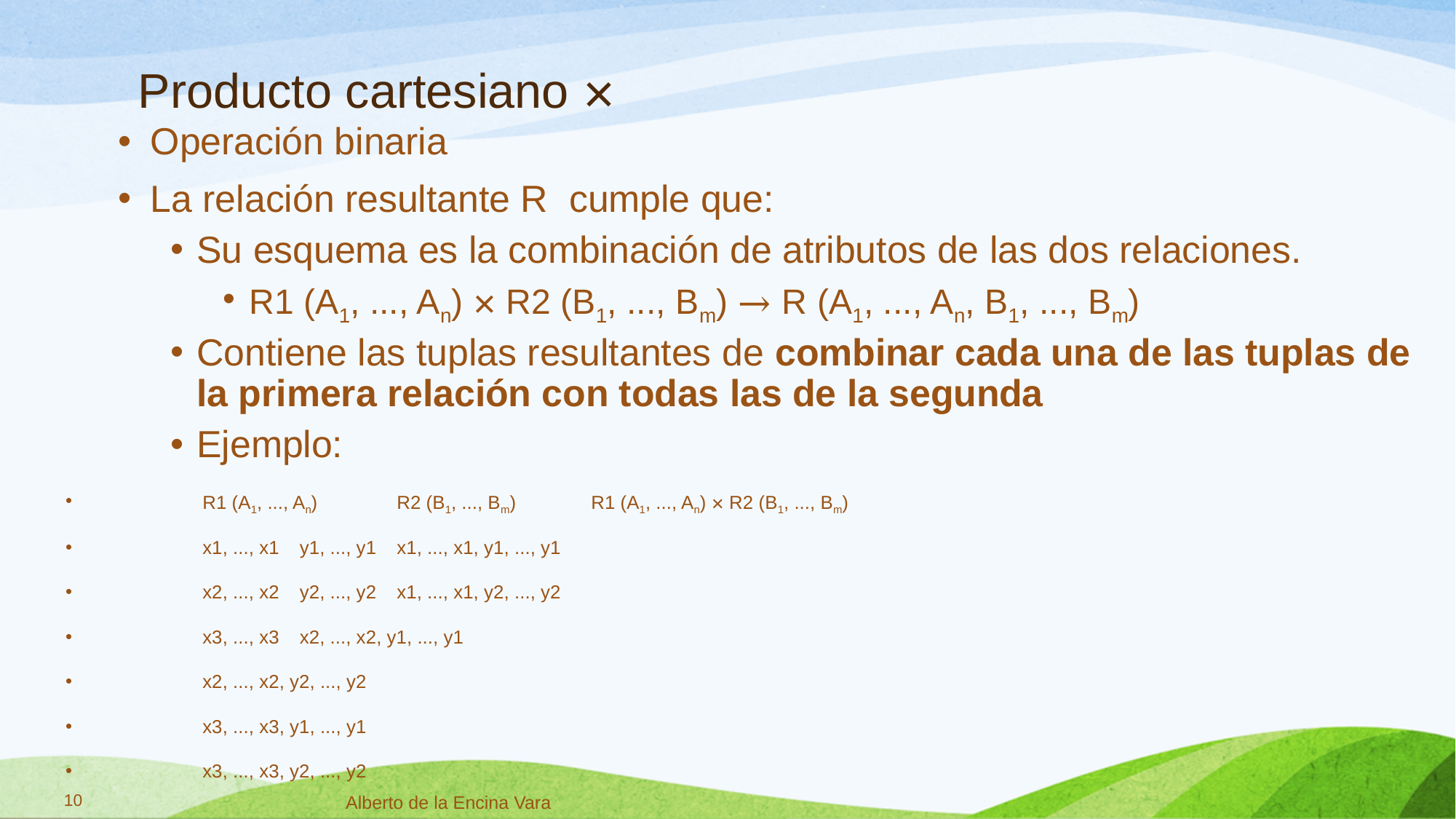

# Producto cartesiano ×
Operación binaria
La relación resultante R  cumple que:
Su esquema es la combinación de atributos de las dos relaciones.
R1 (A1, ..., An) × R2 (B1, ..., Bm) → R (A1, ..., An, B1, ..., Bm)
Contiene las tuplas resultantes de combinar cada una de las tuplas de la primera relación con todas las de la segunda
Ejemplo:
	R1 (A1, ..., An)		R2 (B1, ..., Bm) 		R1 (A1, ..., An) × R2 (B1, ..., Bm)
	x1, ..., x1		y1, ..., y1		x1, ..., x1, y1, ..., y1
	x2, ..., x2		y2, ..., y2		x1, ..., x1, y2, ..., y2
	x3, ..., x3				x2, ..., x2, y1, ..., y1
					x2, ..., x2, y2, ..., y2
					x3, ..., x3, y1, ..., y1
					x3, ..., x3, y2, ..., y2
10
Alberto de la Encina Vara